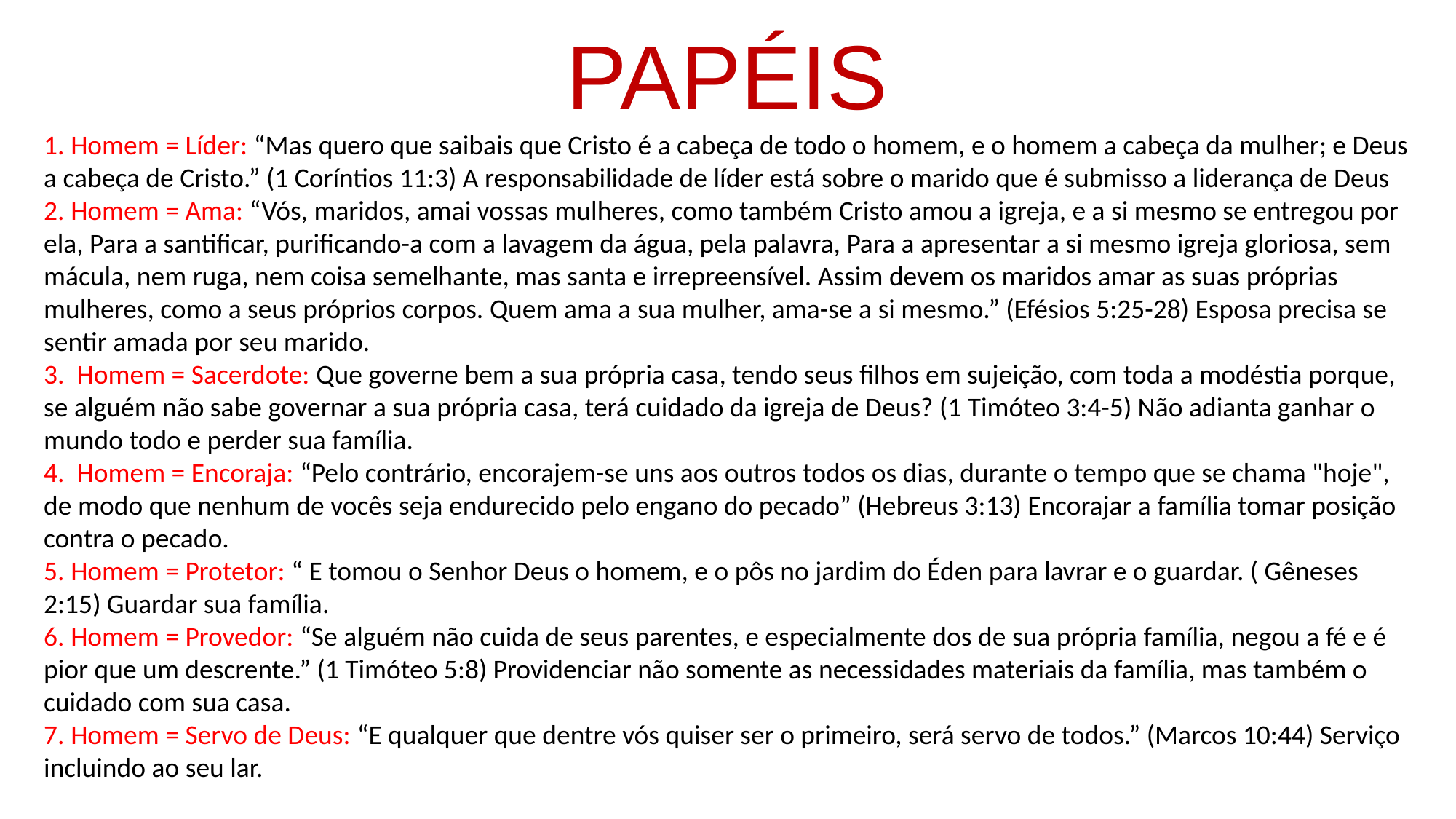

PAPÉIS
1. Homem = Líder: “Mas quero que saibais que Cristo é a cabeça de todo o homem, e o homem a cabeça da mulher; e Deus a cabeça de Cristo.” (1 Coríntios 11:3) A responsabilidade de líder está sobre o marido que é submisso a liderança de Deus
2. Homem = Ama: “Vós, maridos, amai vossas mulheres, como também Cristo amou a igreja, e a si mesmo se entregou por ela, Para a santificar, purificando-a com a lavagem da água, pela palavra, Para a apresentar a si mesmo igreja gloriosa, sem mácula, nem ruga, nem coisa semelhante, mas santa e irrepreensível. Assim devem os maridos amar as suas próprias mulheres, como a seus próprios corpos. Quem ama a sua mulher, ama-se a si mesmo.” (Efésios 5:25-28) Esposa precisa se sentir amada por seu marido.
3.  Homem = Sacerdote: Que governe bem a sua própria casa, tendo seus filhos em sujeição, com toda a modéstia porque, se alguém não sabe governar a sua própria casa, terá cuidado da igreja de Deus? (1 Timóteo 3:4-5) Não adianta ganhar o mundo todo e perder sua família.
4.  Homem = Encoraja: “Pelo contrário, encorajem-se uns aos outros todos os dias, durante o tempo que se chama "hoje", de modo que nenhum de vocês seja endurecido pelo engano do pecado” (Hebreus 3:13) Encorajar a família tomar posição contra o pecado.
5. Homem = Protetor: “ E tomou o Senhor Deus o homem, e o pôs no jardim do Éden para lavrar e o guardar. ( Gêneses 2:15) Guardar sua família.
6. Homem = Provedor: “Se alguém não cuida de seus parentes, e especialmente dos de sua própria família, negou a fé e é pior que um descrente.” (1 Timóteo 5:8) Providenciar não somente as necessidades materiais da família, mas também o cuidado com sua casa.
7. Homem = Servo de Deus: “E qualquer que dentre vós quiser ser o primeiro, será servo de todos.” (Marcos 10:44) Serviço incluindo ao seu lar.